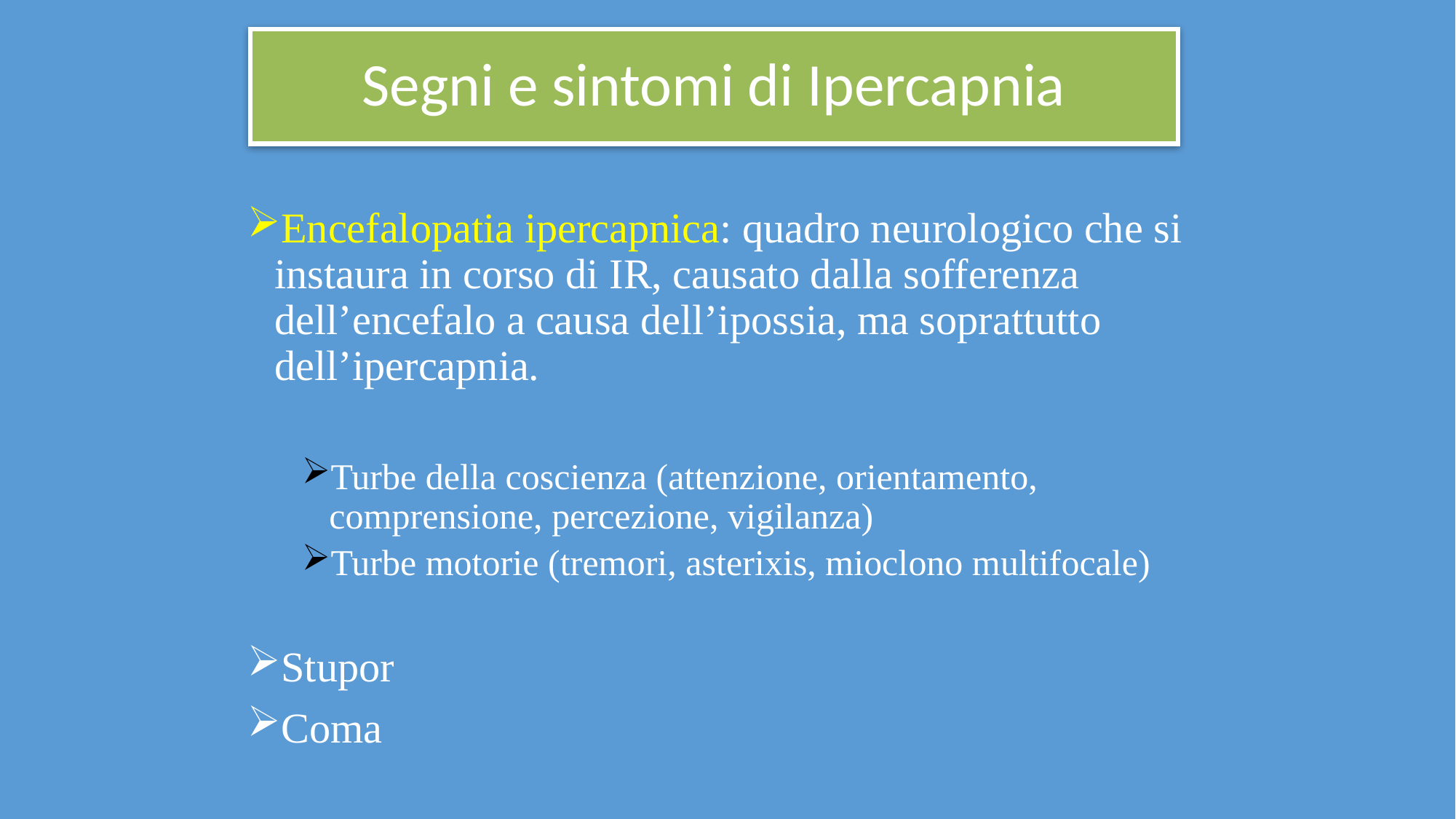

Segni e sintomi di Ipercapnia
Encefalopatia ipercapnica: quadro neurologico che si instaura in corso di IR, causato dalla sofferenza dell’encefalo a causa dell’ipossia, ma soprattutto dell’ipercapnia.

Turbe della coscienza (attenzione, orientamento, comprensione, percezione, vigilanza)
Turbe motorie (tremori, asterixis, mioclono multifocale)

Stupor
Coma